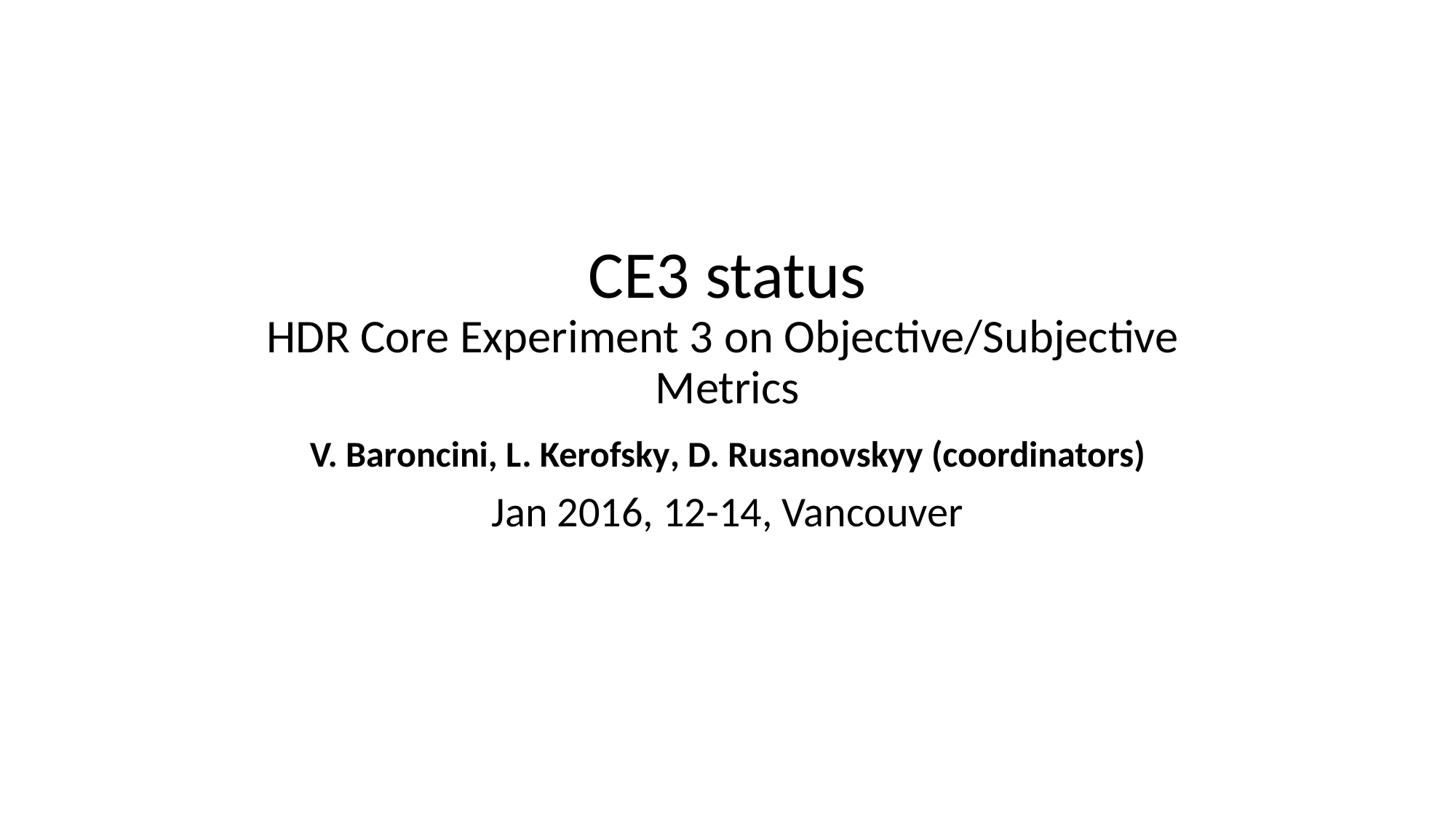

# CE3 status HDR Core Experiment 3 on Objective/Subjective  Metrics
V. Baroncini, L. Kerofsky, D. Rusanovskyy (coordinators)
Jan 2016, 12-14, Vancouver